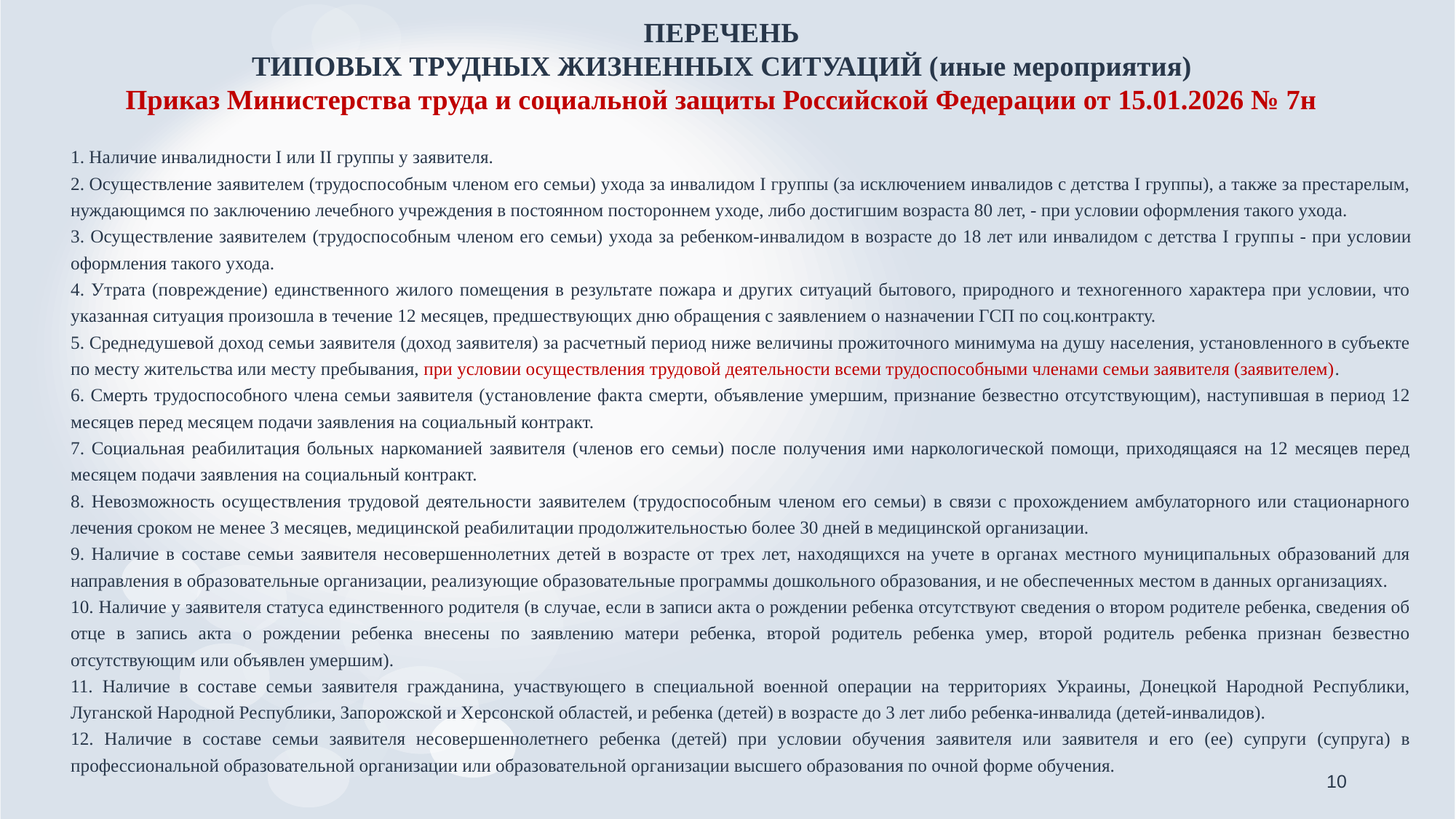

# ПЕРЕЧЕНЬ
ТИПОВЫХ ТРУДНЫХ ЖИЗНЕННЫХ СИТУАЦИЙ (иные мероприятия)
Приказ Министерства труда и социальной защиты Российской Федерации от 15.01.2026 № 7н

1. Наличие инвалидности I или II группы у заявителя.
2. Осуществление заявителем (трудоспособным членом его семьи) ухода за инвалидом I группы (за исключением инвалидов с детства I группы), а также за престарелым, нуждающимся по заключению лечебного учреждения в постоянном постороннем уходе, либо достигшим возраста 80 лет, - при условии оформления такого ухода.
3. Осуществление заявителем (трудоспособным членом его семьи) ухода за ребенком-инвалидом в возрасте до 18 лет или инвалидом с детства I группы - при условии оформления такого ухода.
4. Утрата (повреждение) единственного жилого помещения в результате пожара и других ситуаций бытового, природного и техногенного характера при условии, что указанная ситуация произошла в течение 12 месяцев, предшествующих дню обращения с заявлением о назначении ГСП по соц.контракту.
5. Среднедушевой доход семьи заявителя (доход заявителя) за расчетный период ниже величины прожиточного минимума на душу населения, установленного в субъекте по месту жительства или месту пребывания, при условии осуществления трудовой деятельности всеми трудоспособными членами семьи заявителя (заявителем).
6. Смерть трудоспособного члена семьи заявителя (установление факта смерти, объявление умершим, признание безвестно отсутствующим), наступившая в период 12 месяцев перед месяцем подачи заявления на социальный контракт.
7. Социальная реабилитация больных наркоманией заявителя (членов его семьи) после получения ими наркологической помощи, приходящаяся на 12 месяцев перед месяцем подачи заявления на социальный контракт.
8. Невозможность осуществления трудовой деятельности заявителем (трудоспособным членом его семьи) в связи с прохождением амбулаторного или стационарного лечения сроком не менее 3 месяцев, медицинской реабилитации продолжительностью более 30 дней в медицинской организации.
9. Наличие в составе семьи заявителя несовершеннолетних детей в возрасте от трех лет, находящихся на учете в органах местного муниципальных образований для направления в образовательные организации, реализующие образовательные программы дошкольного образования, и не обеспеченных местом в данных организациях.
10. Наличие у заявителя статуса единственного родителя (в случае, если в записи акта о рождении ребенка отсутствуют сведения о втором родителе ребенка, сведения об отце в запись акта о рождении ребенка внесены по заявлению матери ребенка, второй родитель ребенка умер, второй родитель ребенка признан безвестно отсутствующим или объявлен умершим).
11. Наличие в составе семьи заявителя гражданина, участвующего в специальной военной операции на территориях Украины, Донецкой Народной Республики, Луганской Народной Республики, Запорожской и Херсонской областей, и ребенка (детей) в возрасте до 3 лет либо ребенка-инвалида (детей-инвалидов).
12. Наличие в составе семьи заявителя несовершеннолетнего ребенка (детей) при условии обучения заявителя или заявителя и его (ее) супруги (супруга) в профессиональной образовательной организации или образовательной организации высшего образования по очной форме обучения.
10